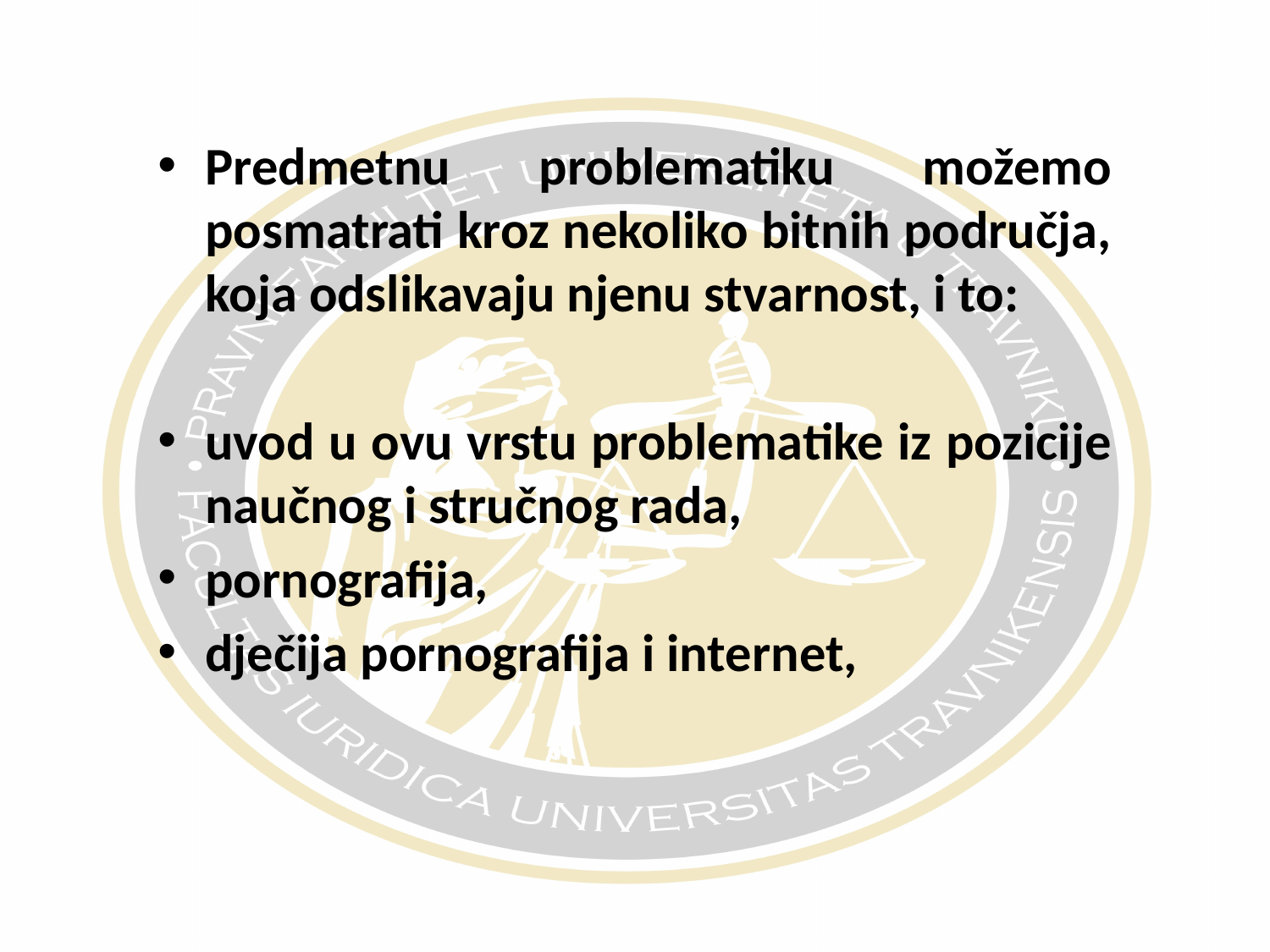

#
Predmetnu problematiku možemo posmatrati kroz nekoliko bitnih područja, koja odslikavaju njenu stvarnost, i to:

uvod u ovu vrstu problematike iz pozicije naučnog i stručnog rada,
pornografija,
dječija pornografija i internet,